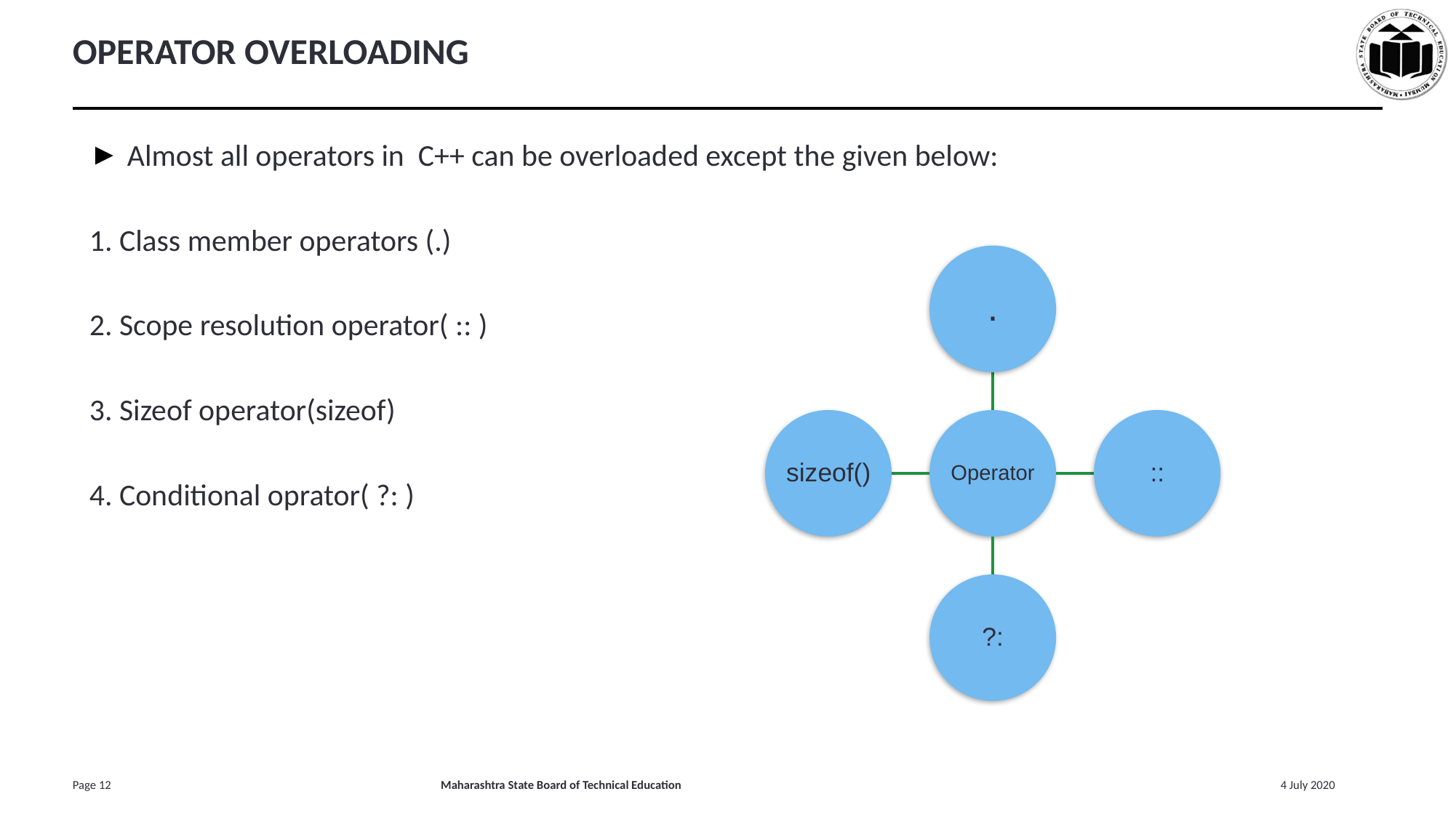

# OPERATOR OVERLOADING
Almost all operators in  C++ can be overloaded except the given below:

1. Class member operators (.)

2. Scope resolution operator( :: )

3. Sizeof operator(sizeof)

4. Conditional oprator( ?: )

.

sizeof()
Operator
::

?:
12